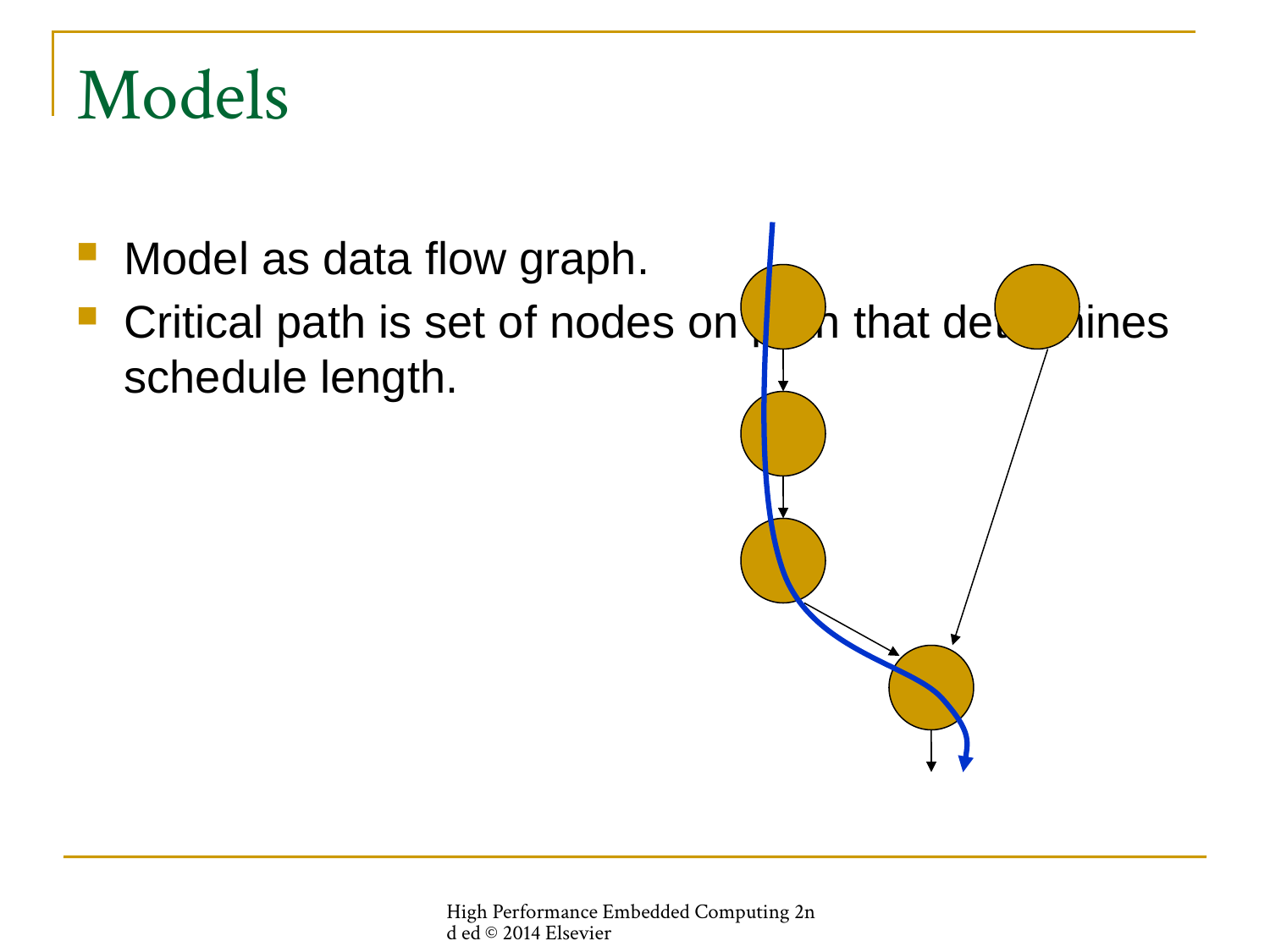

# Models
Model as data flow graph.
Critical path is set of nodes on path that determines schedule length.

High Performance Embedded Computing 2nd ed © 2014 Elsevier